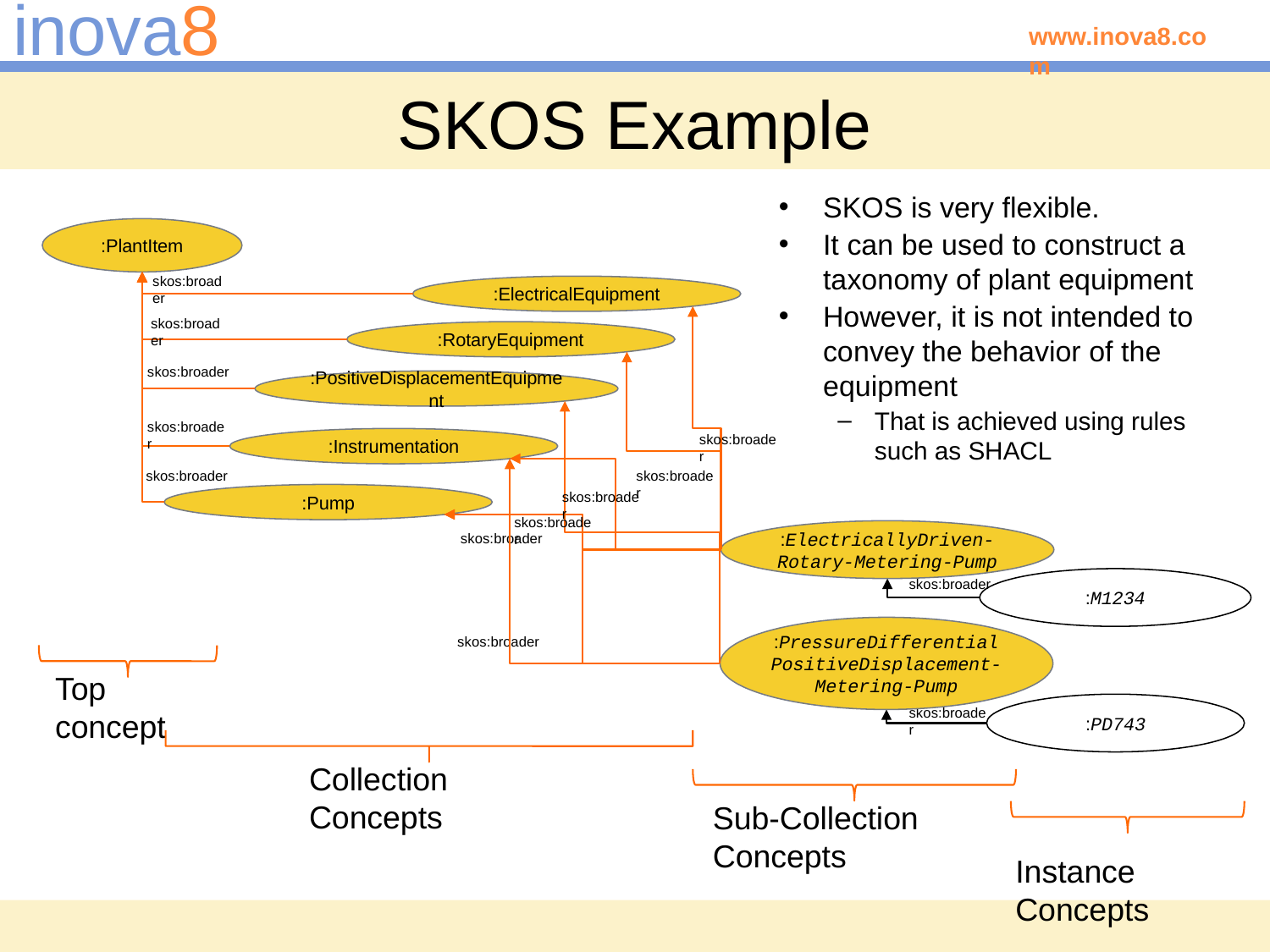

# SKOS Example
SKOS is very flexible.
It can be used to construct a taxonomy of plant equipment
However, it is not intended to convey the behavior of the equipment
That is achieved using rules such as SHACL
:PlantItem
skos:broader
:ElectricalEquipment
skos:broader
:RotaryEquipment
skos:broader
:PositiveDisplacementEquipment
skos:broader
:Instrumentation
skos:broader

:Pump
Collection Concepts
skos:broader
skos:broader
skos:broader
skos:broader
:ElectricallyDriven-Rotary-Metering-Pump
skos:broader
:PressureDifferentialPositiveDisplacement-Metering-Pump
skos:broader

Sub-Collection Concepts
:M1234
skos:broader
:PD743
skos:broader

Instance Concepts

Top concept